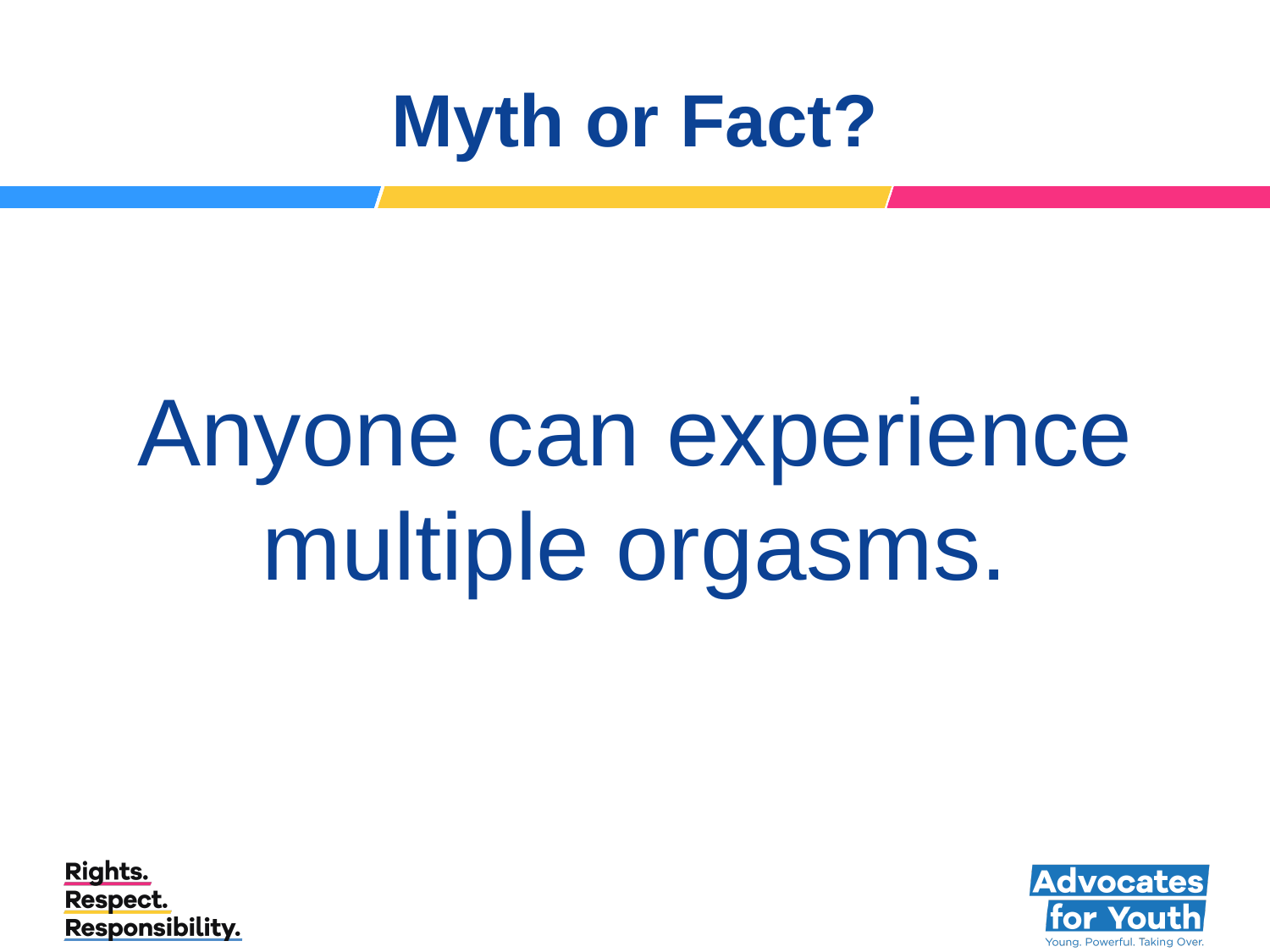

# Myth or Fact?
Anyone can experience multiple orgasms.